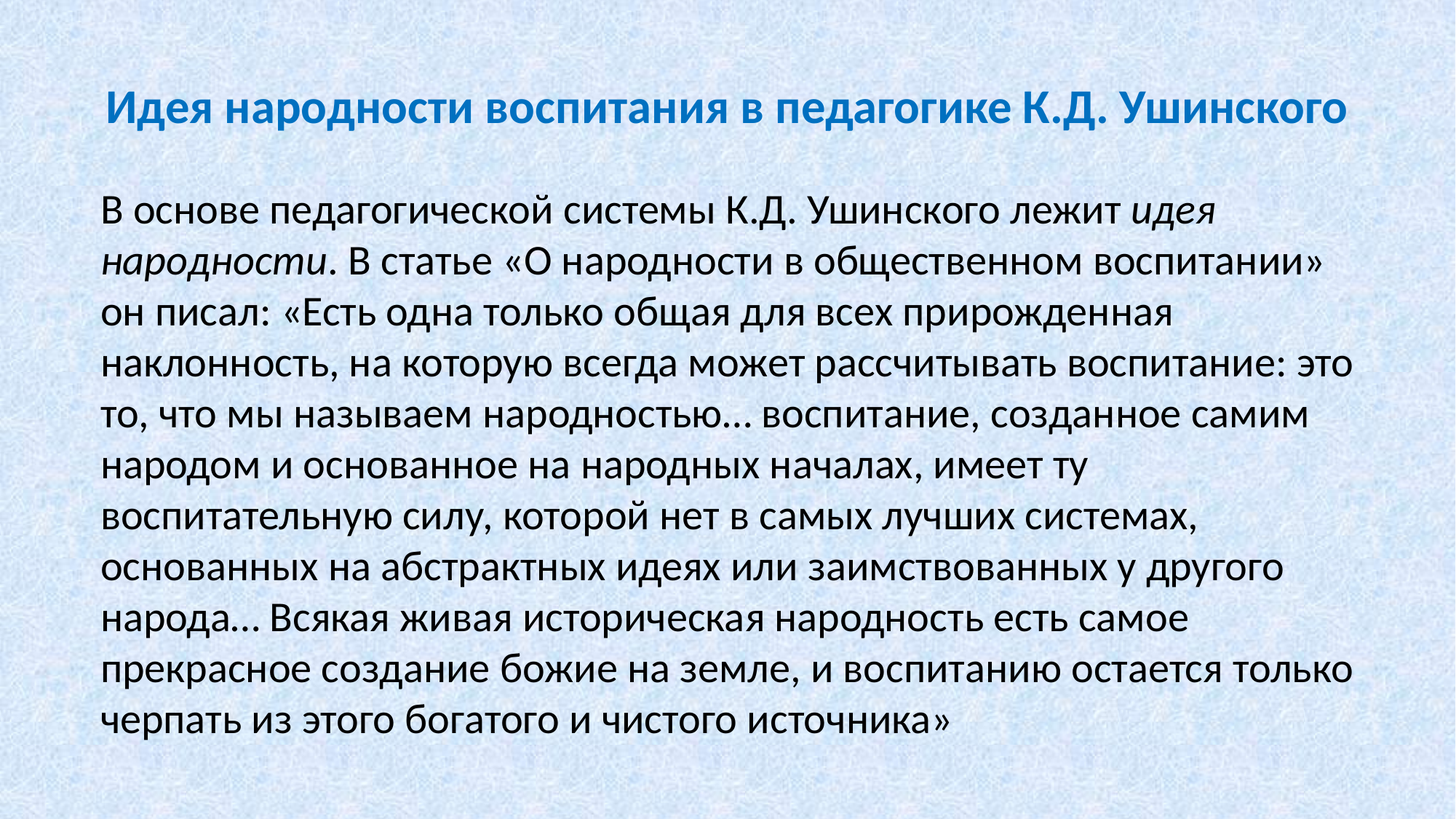

Идея народности воспитания в педагогике К.Д. Ушинского
В основе педагогической системы К.Д. Ушинского лежит идея народности. В статье «О народности в общественном воспитании» он писал: «Есть одна только общая для всех прирожденная наклонность, на которую всегда может рассчитывать воспитание: это то, что мы называем народностью… воспитание, созданное самим народом и основанное на народных началах, имеет ту воспитательную силу, которой нет в самых лучших системах, основанных на абстрактных идеях или заимствованных у другого народа… Всякая живая историческая народность есть самое прекрасное создание божие на земле, и воспитанию остается только черпать из этого богатого и чистого источника»